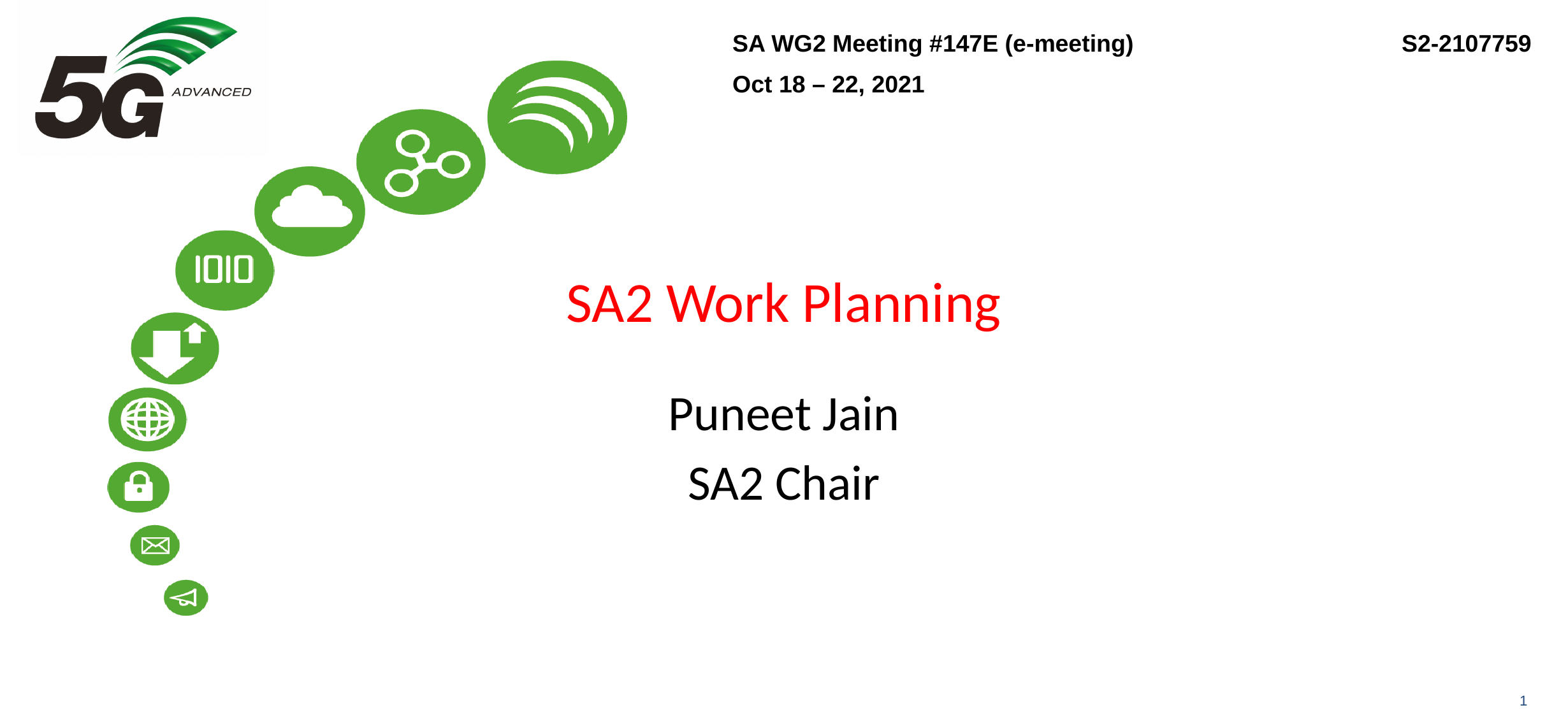

SA WG2 Meeting #147E (e-meeting)		S2-2107759
Oct 18 – 22, 2021
# SA2 Work Planning
Puneet Jain
SA2 Chair